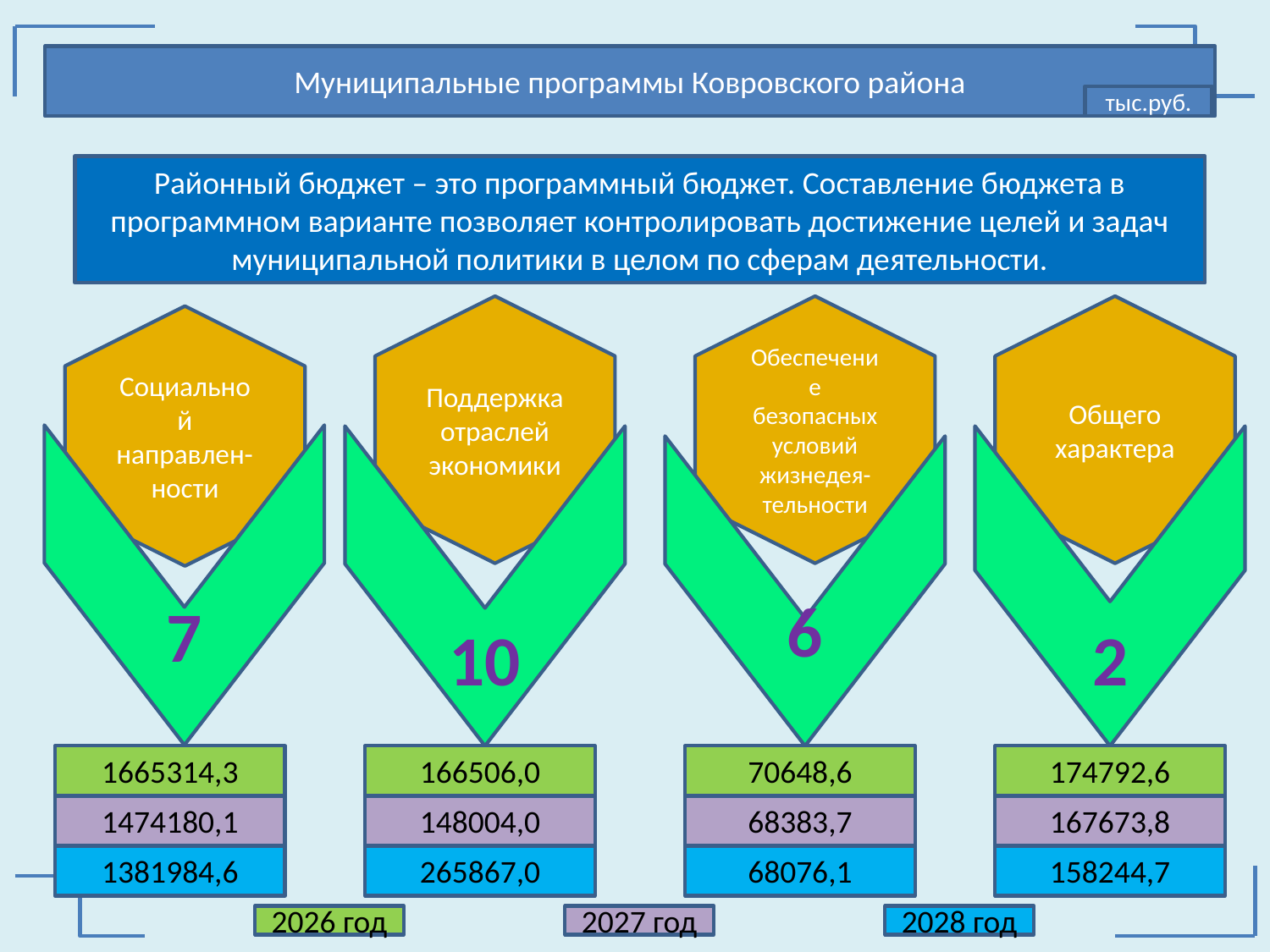

Муниципальные программы Ковровского района
тыс.руб.
Районный бюджет – это программный бюджет. Составление бюджета в программном варианте позволяет контролировать достижение целей и задач муниципальной политики в целом по сферам деятельности.
Поддержка отраслей экономики
Обеспечение безопасных условий жизнедея-тельности
Общего характера
Социальной направлен-ности

7

7

10

6

2
1665314,3
166506,0
70648,6
174792,6
1474180,1
148004,0
68383,7
167673,8
1381984,6
265867,0
68076,1
158244,7
2026 год
2027 год
2028 год